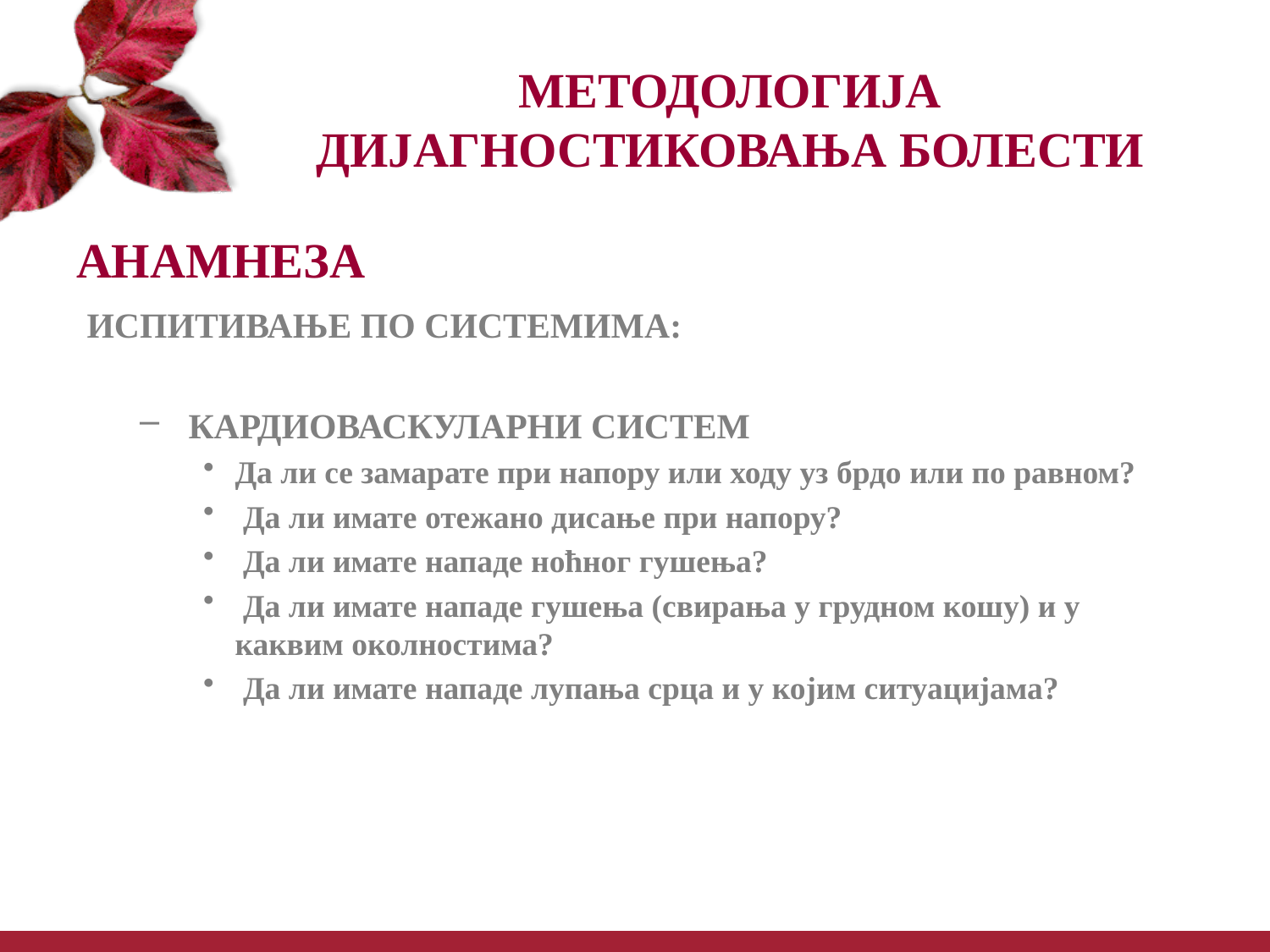

# МЕТОДОЛОГИЈА ДИЈАГНОСТИКОВАЊА БОЛЕСТИ
АНАМНЕЗА
 ИСПИТИВАЊЕ ПО СИСТЕМИМА:

 КАРДИОВАСКУЛАРНИ СИСТЕМ
Да ли се замарате при напору или ходу уз брдо или по равном?
 Да ли имате отежано дисање при напору?
 Да ли имате нападе ноћног гушења?
 Да ли имате нападе гушења (свирања у грудном кошу) и у каквим околностима?
 Да ли имате нападе лупања срца и у којим ситуацијама?